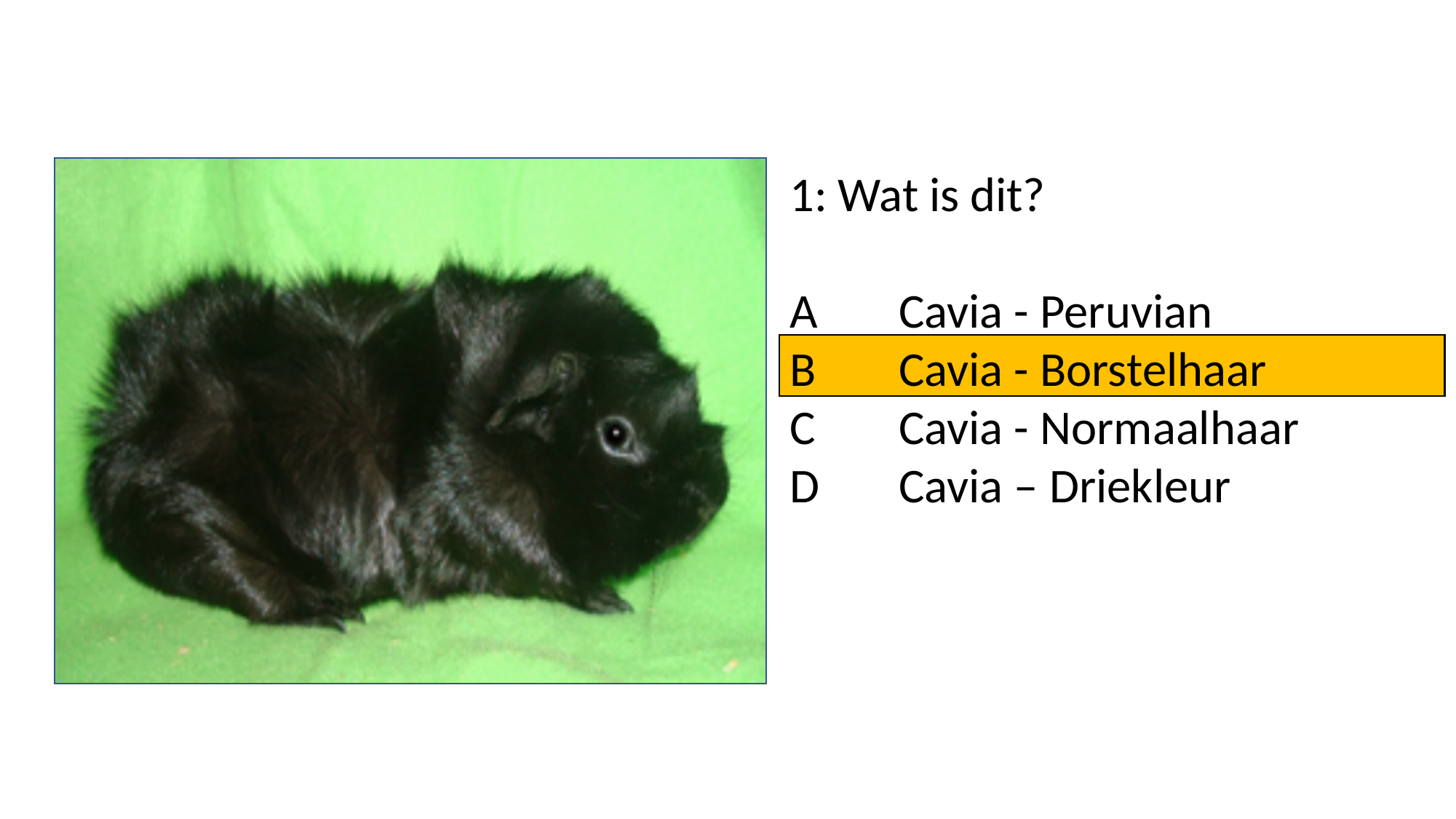

1: Wat is dit?

A	Cavia - Peruvian
B	Cavia - Borstelhaar
C	Cavia - Normaalhaar
D	Cavia – Driekleur